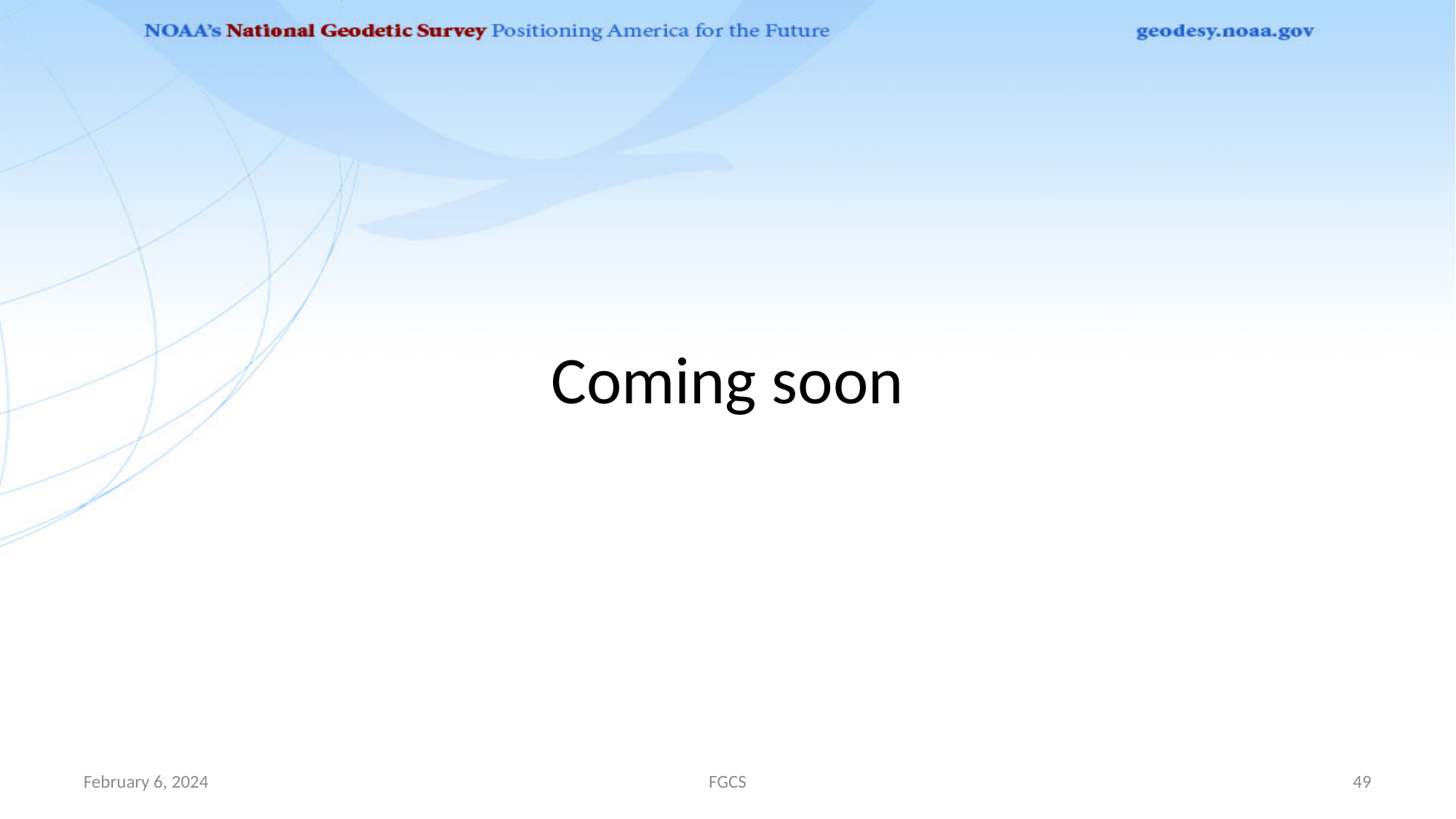

# Coming soon
February 6, 2024
FGCS
49